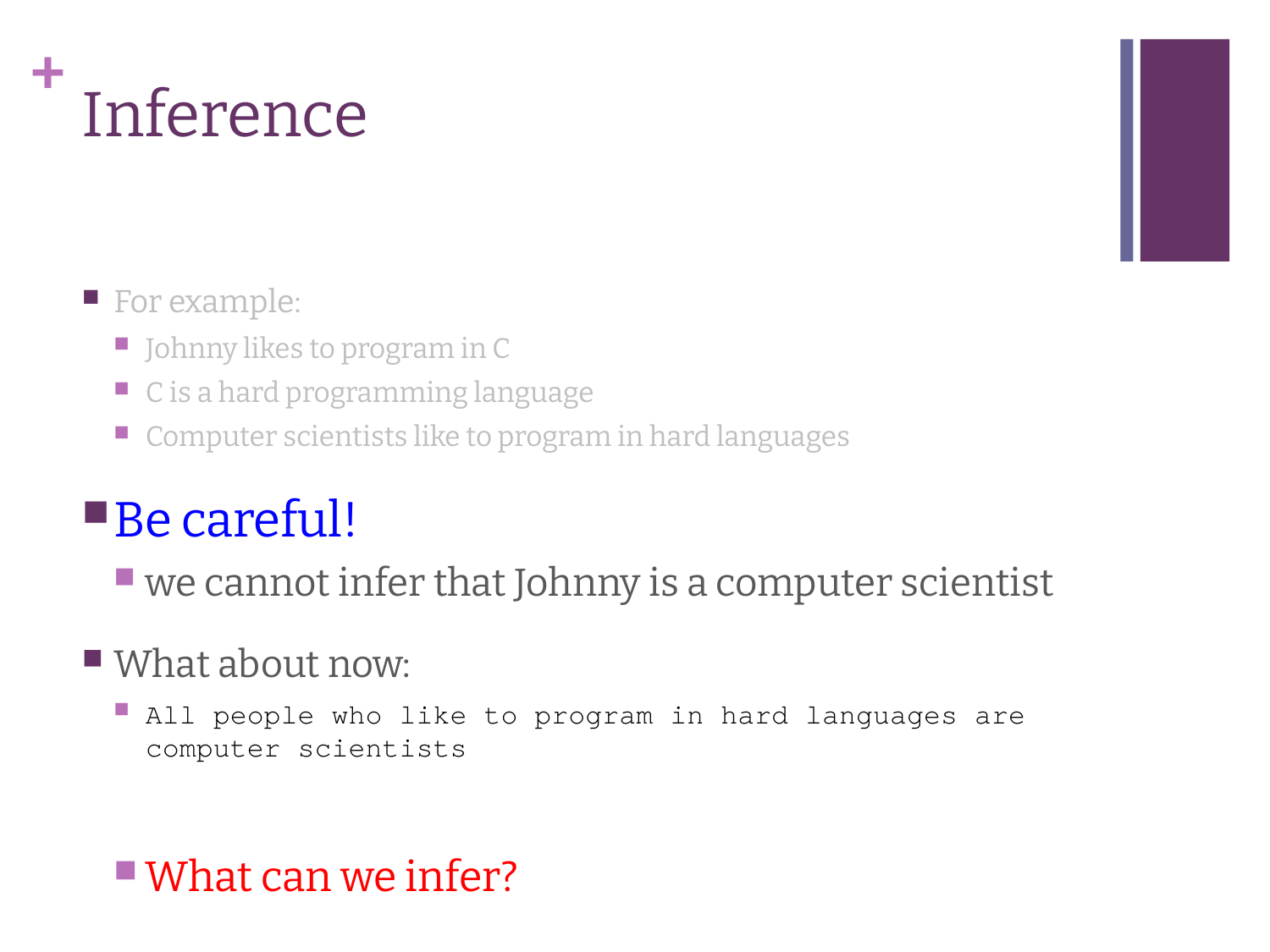

# Inference
For example:
Johnny likes to program in C
C is a hard programming language
Computer scientists like to program in hard languages
Be careful!
we cannot infer that Johnny is a computer scientist
What about now:
All people who like to program in hard languages are computer scientists

What can we infer?